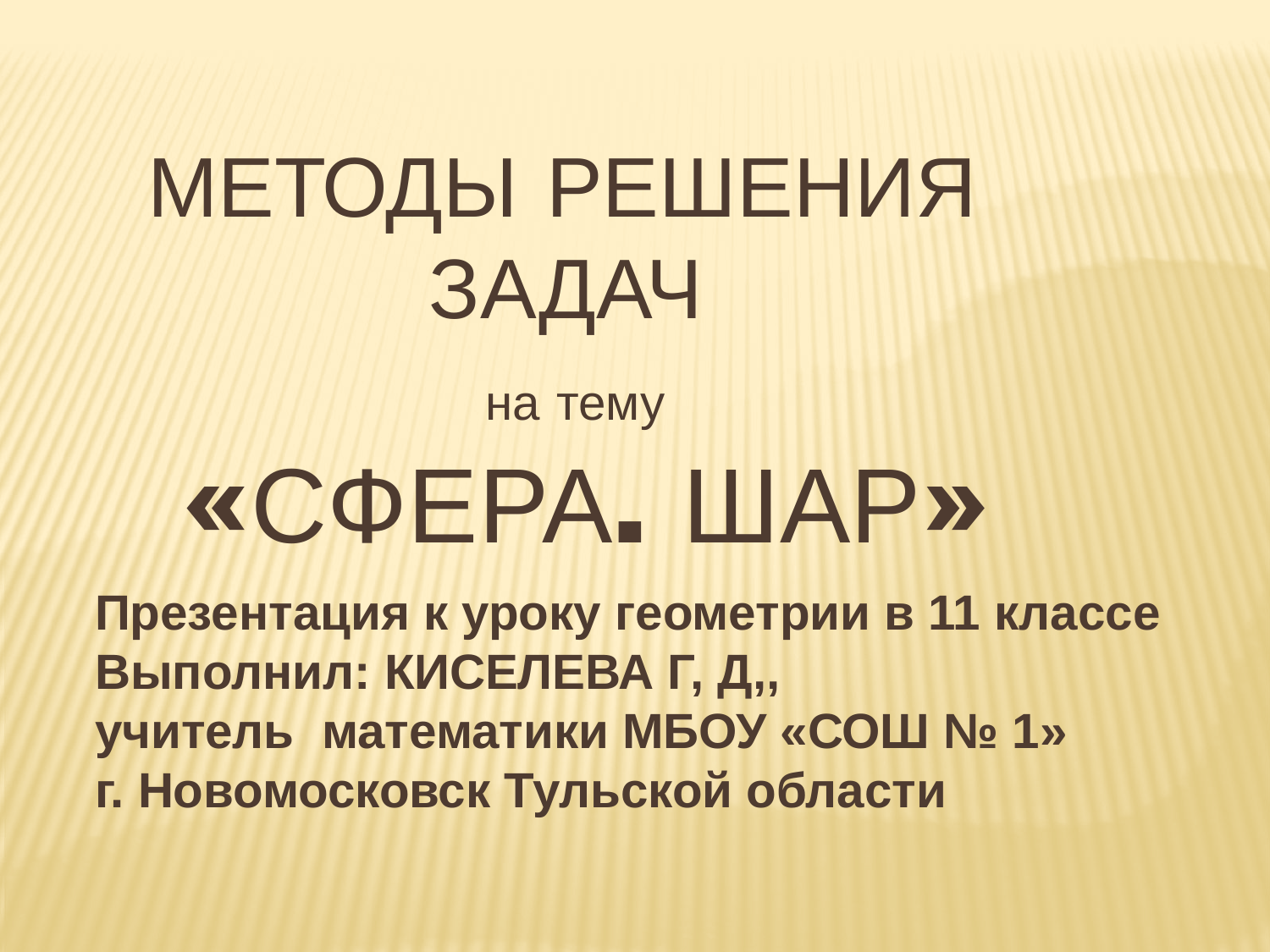

МЕТОДЫ РЕШЕНИЯ
          ЗАДАЧ
            на тему
  «СФЕРА. ШАР»
Презентация к уроку геометрии в 11 классе
Выполнил: КИСЕЛЕВА Г, Д,,
учитель  математики МБОУ «СОШ № 1»
г. Новомосковск Тульской области